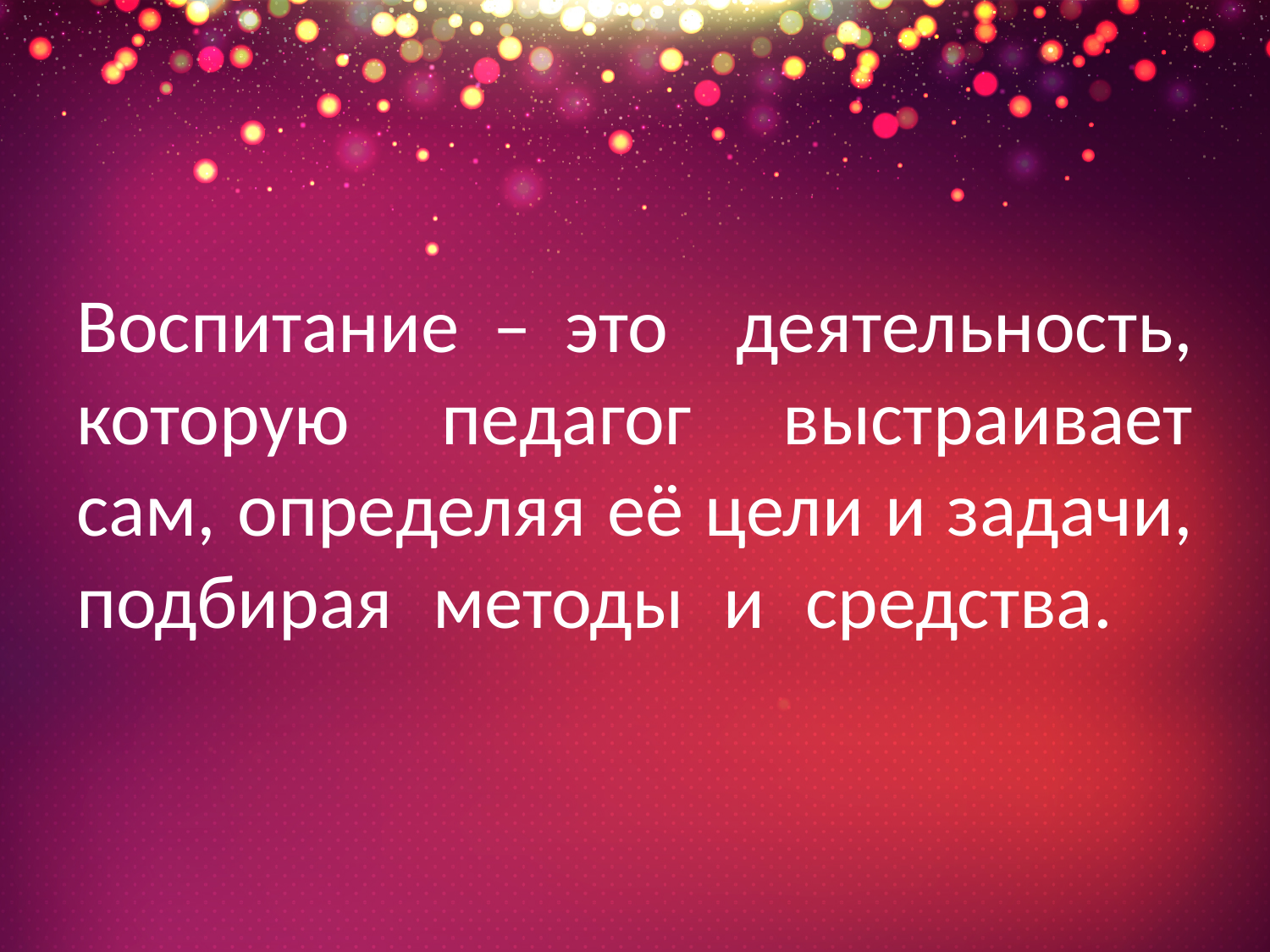

# Воспитание – это  деятельность, которую педагог выстраивает сам, определяя её цели и задачи, подбирая методы и средства.